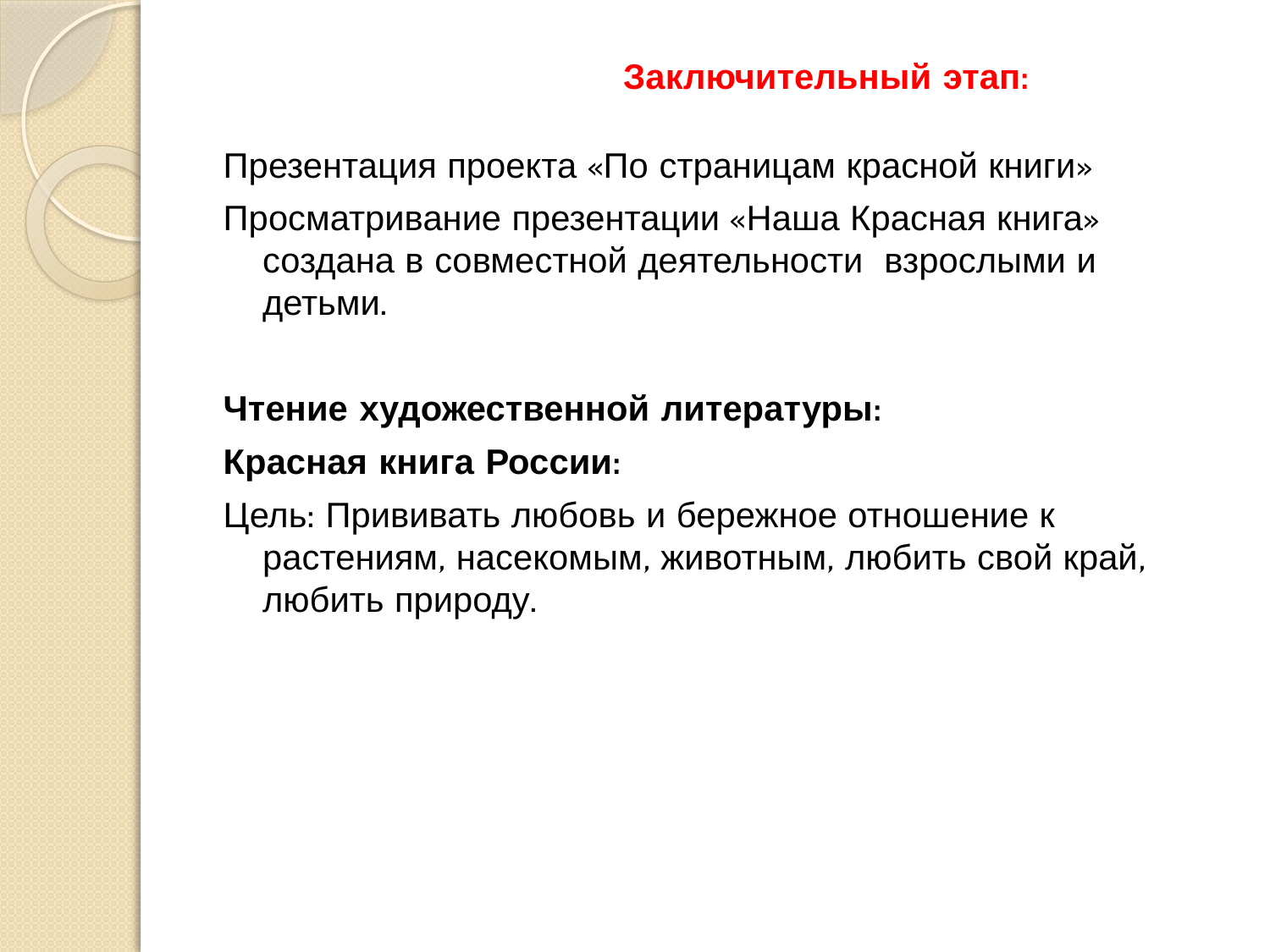

# Заключительный этап:
Презентация проекта «По страницам красной книги»
Просматривание презентации «Наша Красная книга» создана в совместной деятельности  взрослыми и детьми.

Чтение художественной литературы:
Красная книга России:
Цель: Прививать любовь и бережное отношение к растениям, насекомым, животным, любить свой край, любить природу.